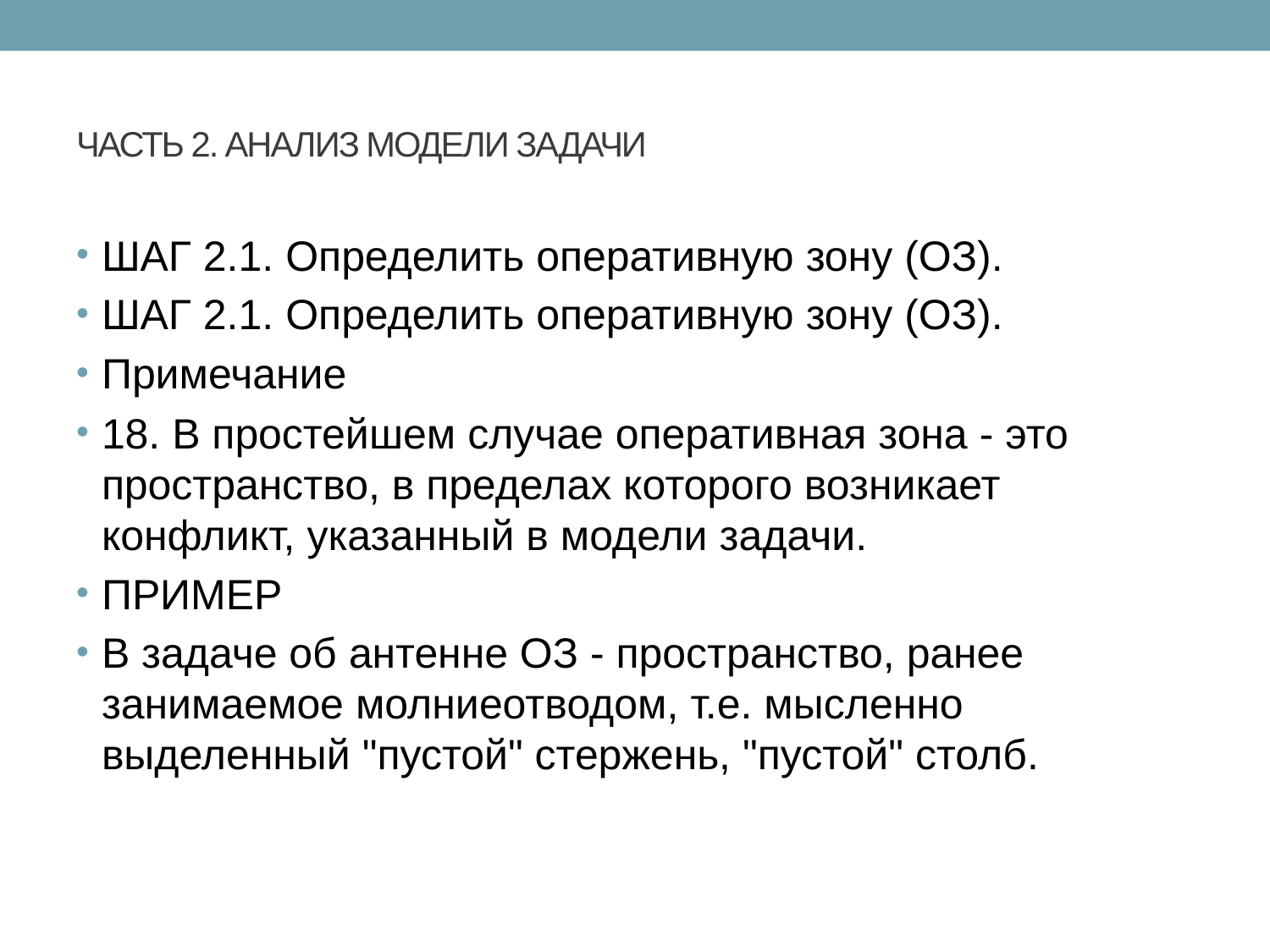

# ЧАСТЬ 2. АНАЛИЗ МОДЕЛИ ЗАДАЧИ
ШАГ 2.1. Определить оперативную зону (ОЗ).
ШАГ 2.1. Определить оперативную зону (ОЗ).
Примечание
18. В простейшем случае оперативная зона - это пространство, в пределах которого возникает конфликт, указанный в модели задачи.
ПРИМЕР
В задаче об антенне ОЗ - пространство, ранее занимаемое молниеотводом, т.е. мысленно выделенный "пустой" стержень, "пустой" столб.